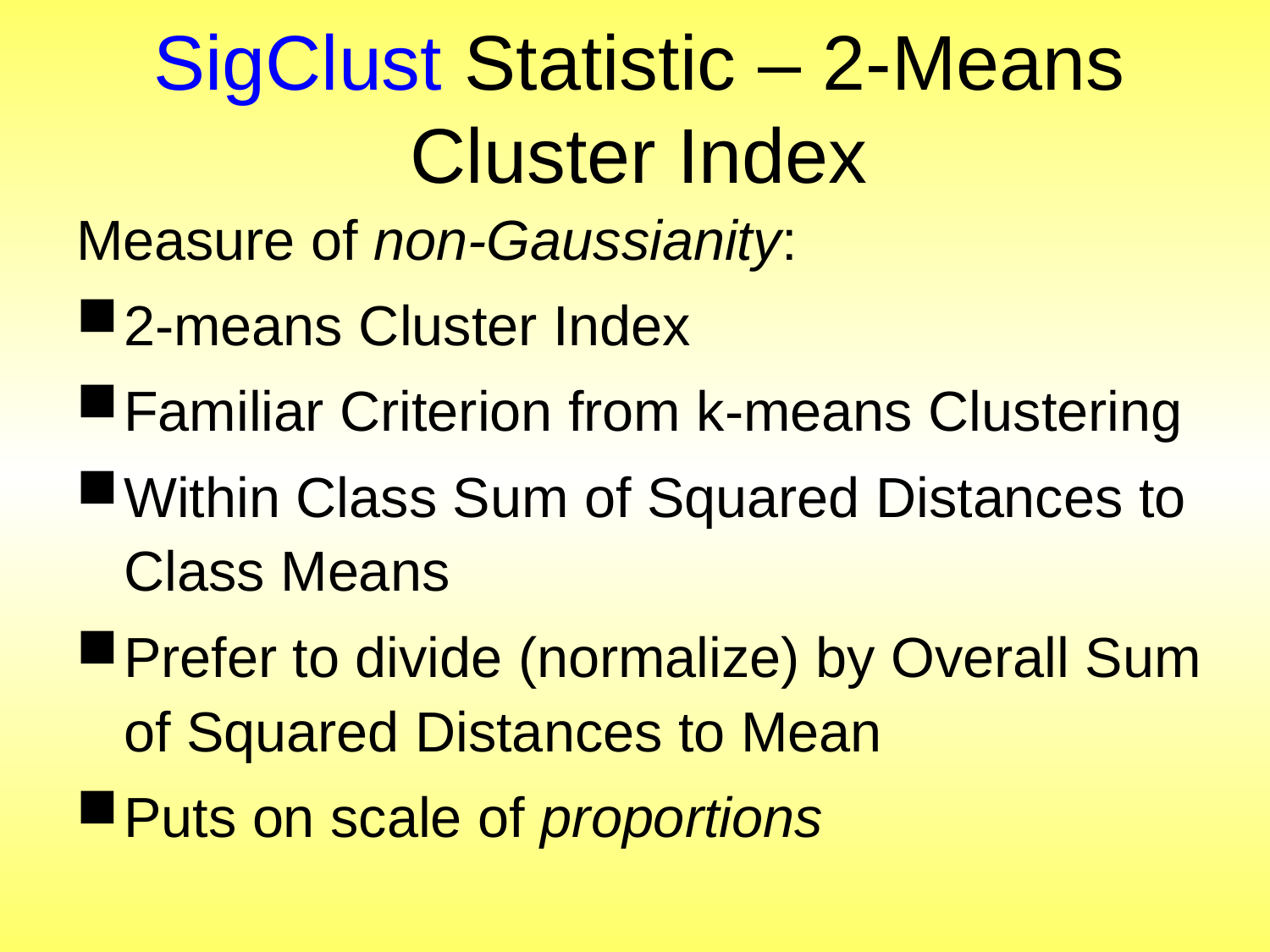

# SigClust Statistic – 2-Means Cluster Index
Measure of non-Gaussianity:
2-means Cluster Index
Familiar Criterion from k-means Clustering
Within Class Sum of Squared Distances to Class Means
Prefer to divide (normalize) by Overall Sum of Squared Distances to Mean
Puts on scale of proportions